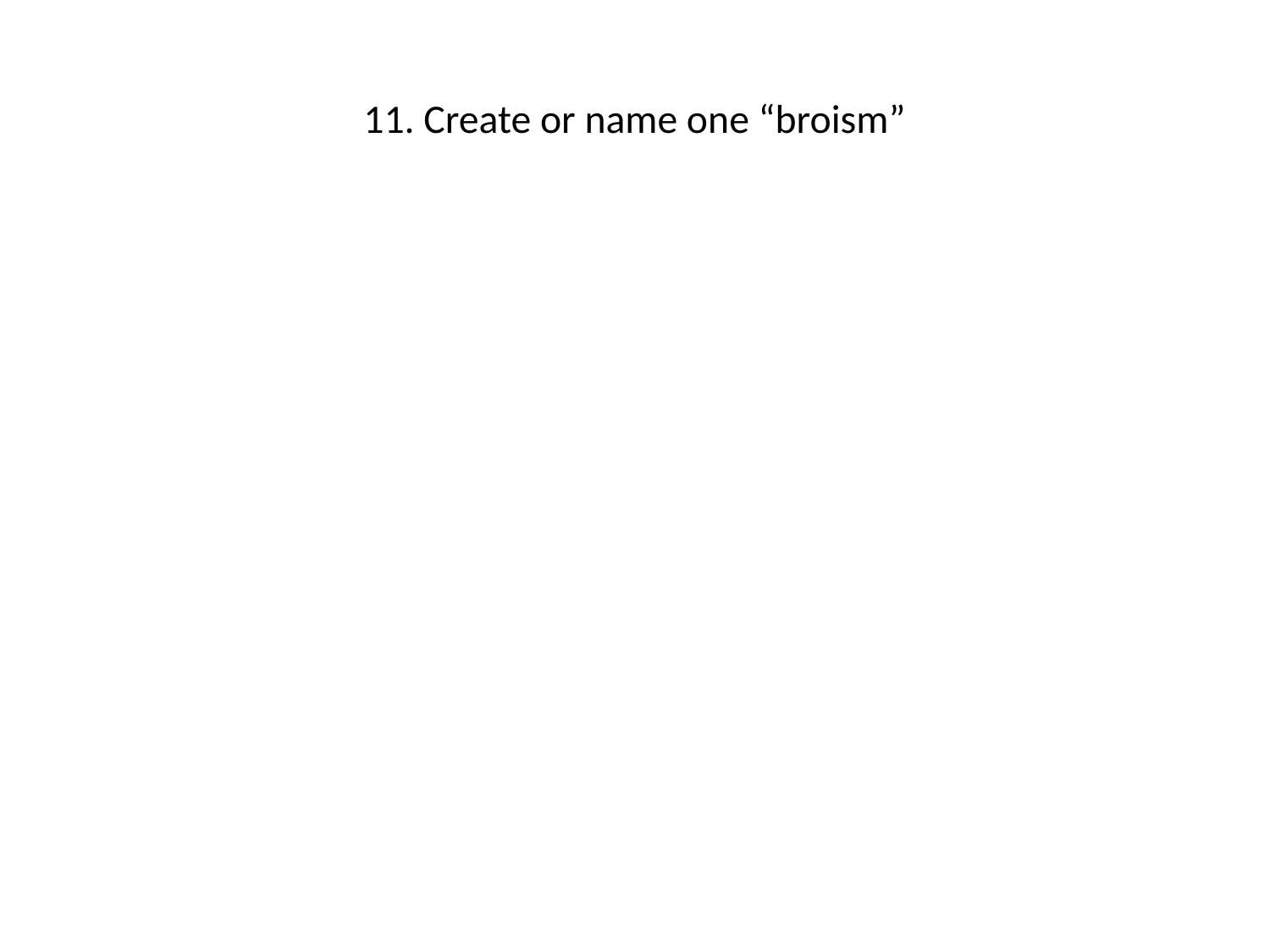

# 11. Create or name one “broism”